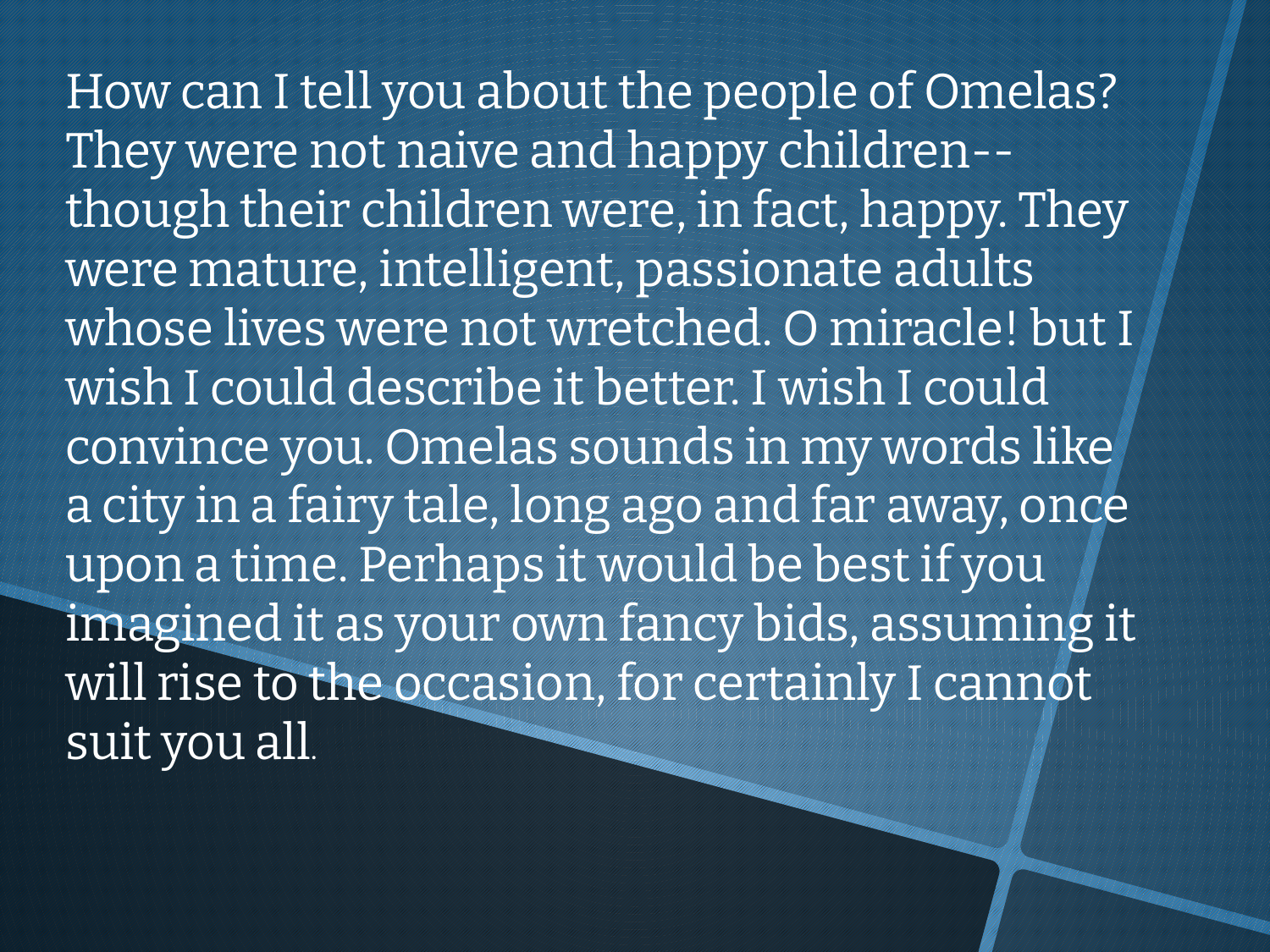

How can I tell you about the people of Omelas? They were not naive and happy children--though their children were, in fact, happy. They were mature, intelligent, passionate adults whose lives were not wretched. O miracle! but I wish I could describe it better. I wish I could convince you. Omelas sounds in my words like a city in a fairy tale, long ago and far away, once upon a time. Perhaps it would be best if you imagined it as your own fancy bids, assuming it will rise to the occasion, for certainly I cannot suit you all.